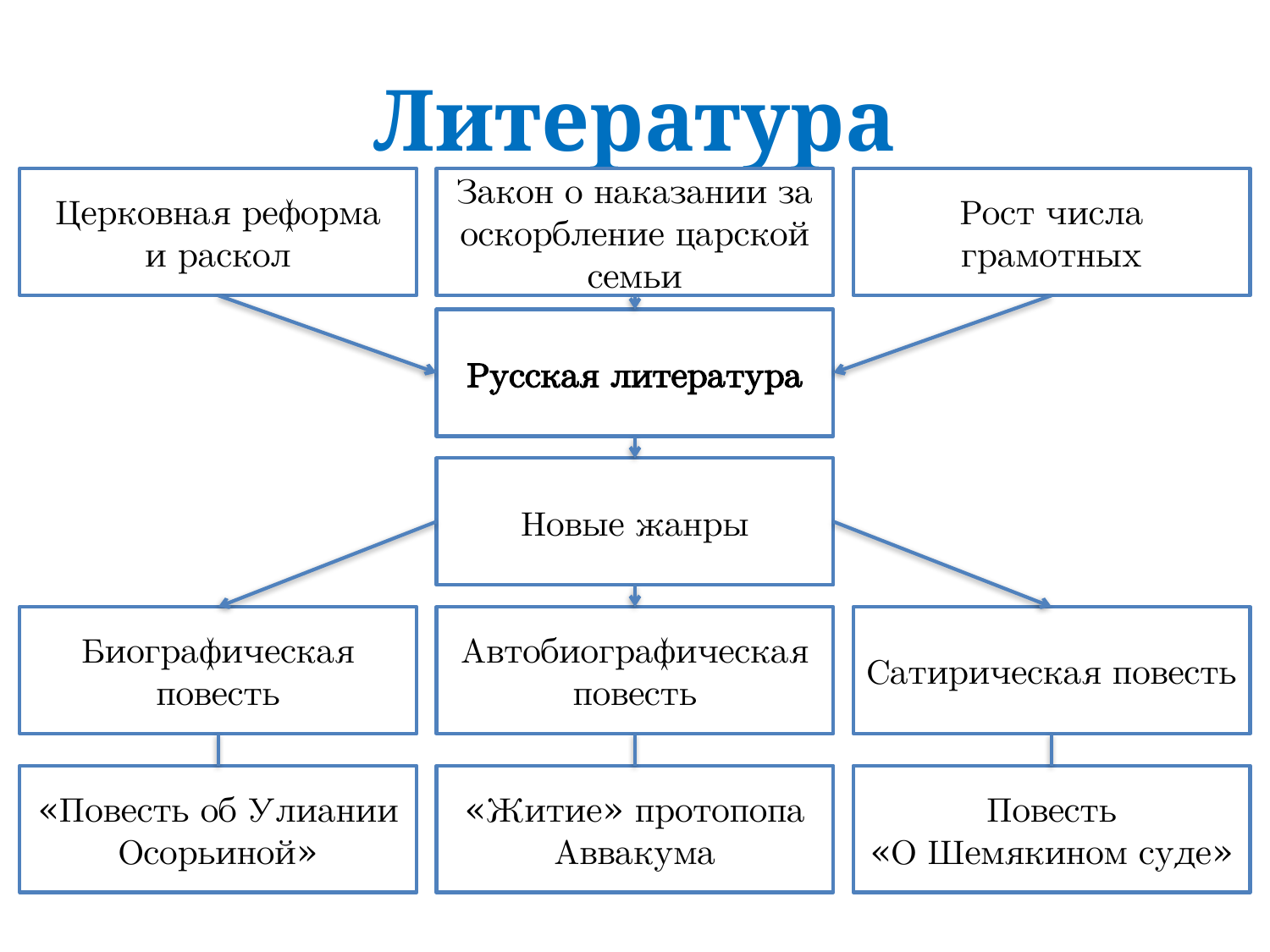

# Литература
Церковная реформа
и раскол
Закон о наказании за оскорбление царской семьи
Рост числа грамотных
Русская литература
Новые жанры
Биографическая повесть
Автобиографическая повесть
Сатирическая повесть
«Повесть об Улиании Осорьиной»
«Житие» протопопа Аввакума
Повесть
«О Шемякином суде»